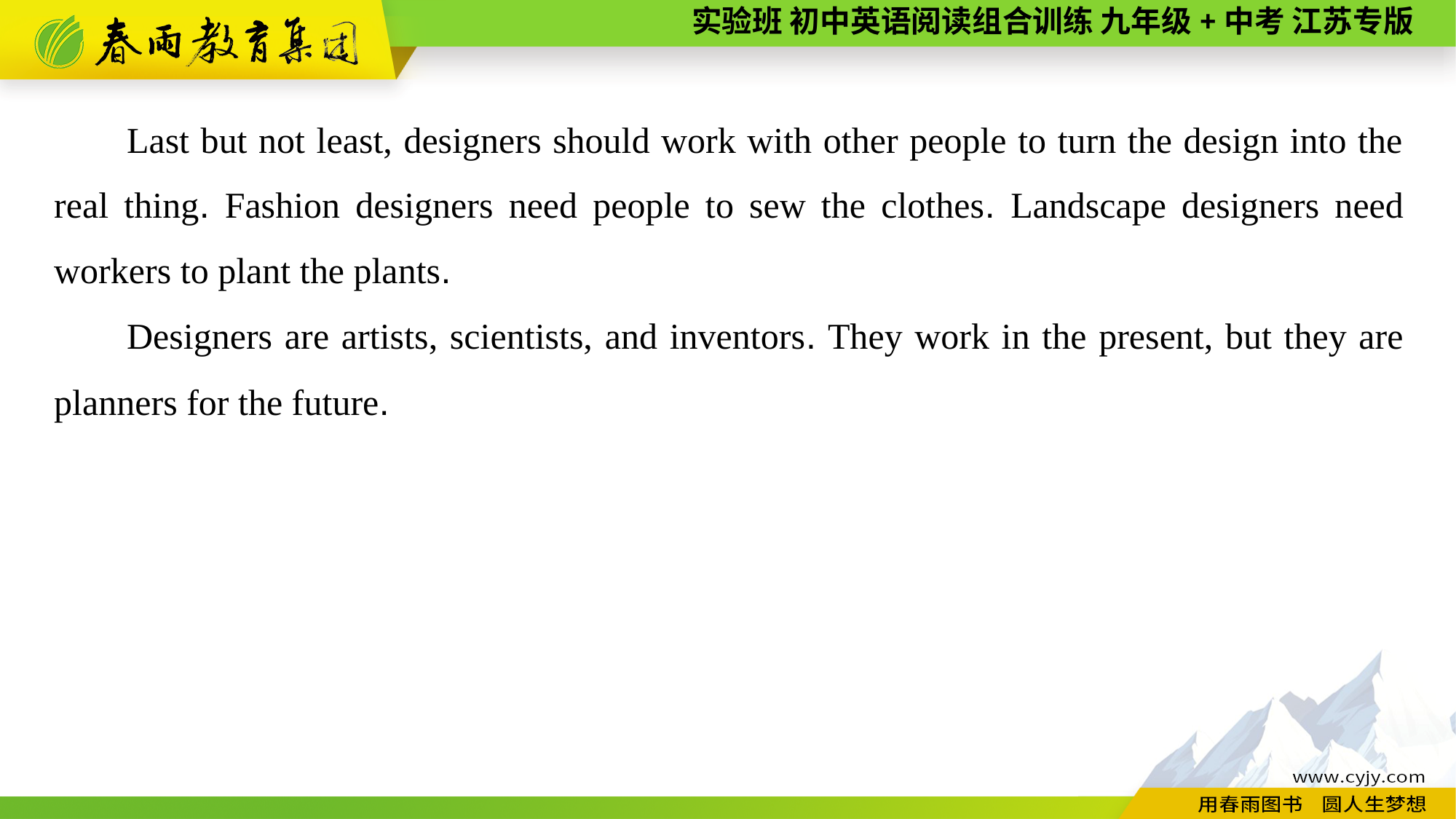

Last but not least, designers should work with other people to turn the design into the real thing. Fashion designers need people to sew the clothes. Landscape designers need workers to plant the plants.
Designers are artists, scientists, and inventors. They work in the present, but they are planners for the future.